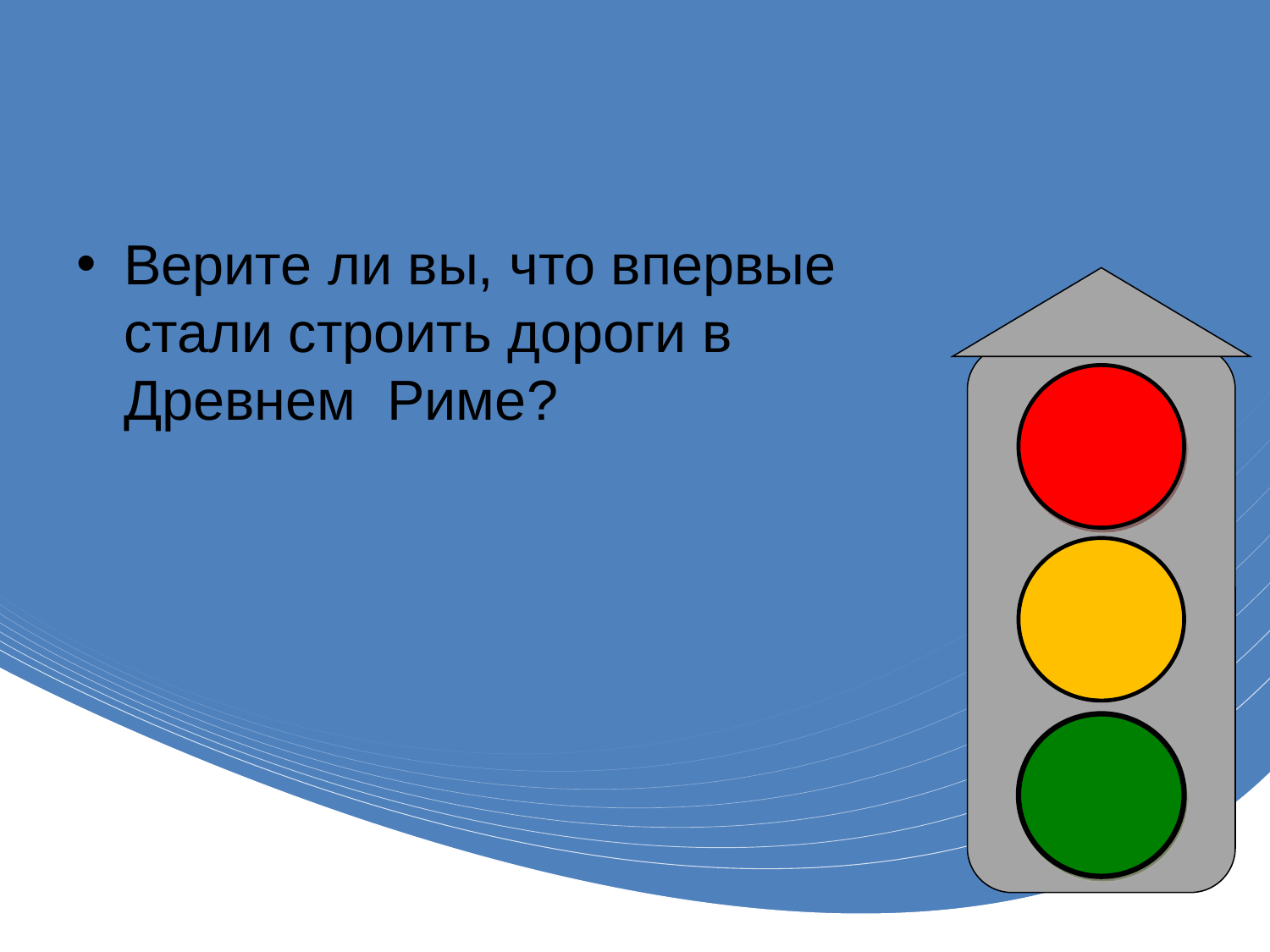

#
Верите ли вы, что впервые  стали строить дороги в Древнем  Риме?